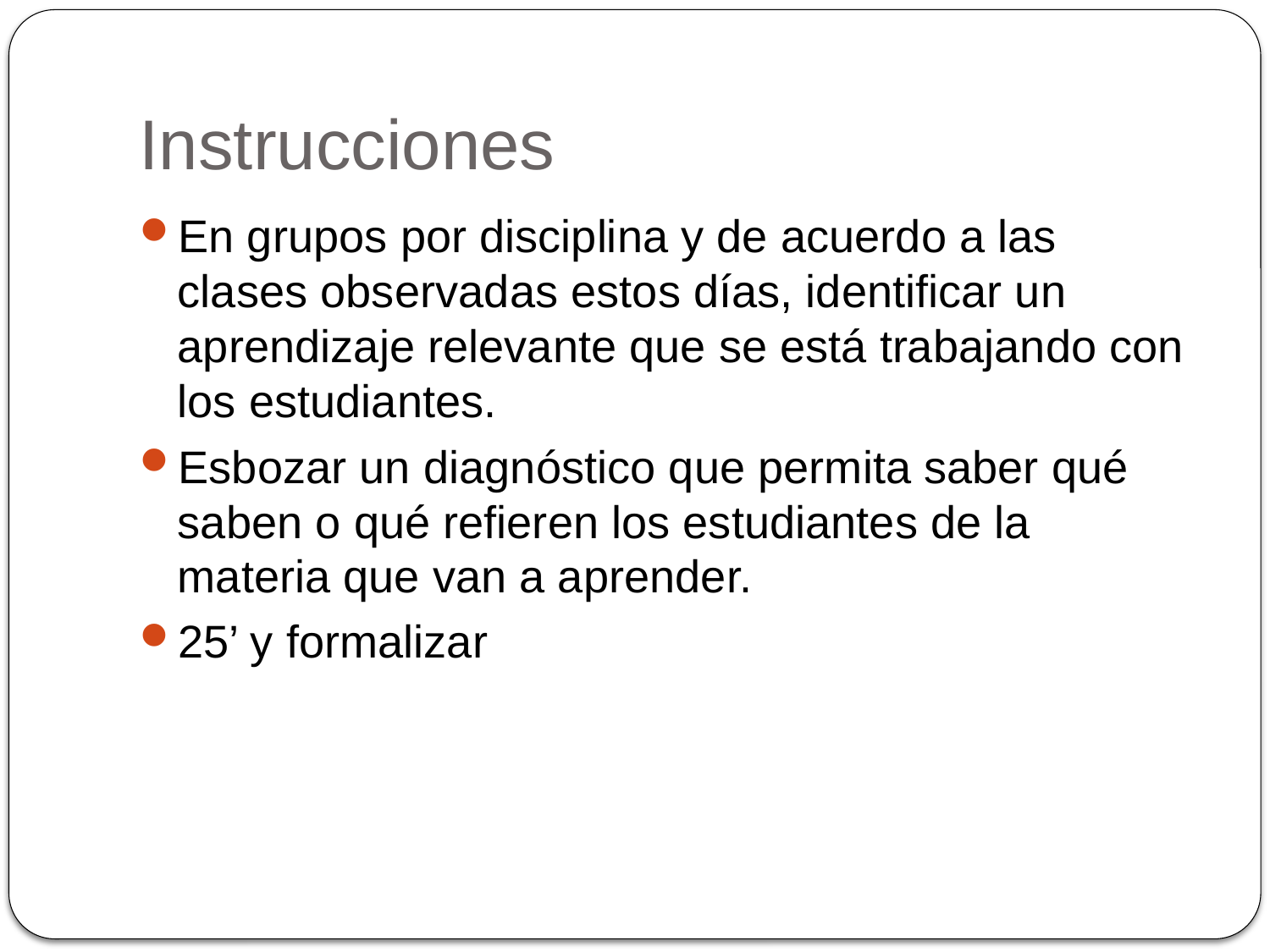

# Instrucciones
En grupos por disciplina y de acuerdo a las clases observadas estos días, identificar un aprendizaje relevante que se está trabajando con los estudiantes.
Esbozar un diagnóstico que permita saber qué saben o qué refieren los estudiantes de la materia que van a aprender.
25’ y formalizar